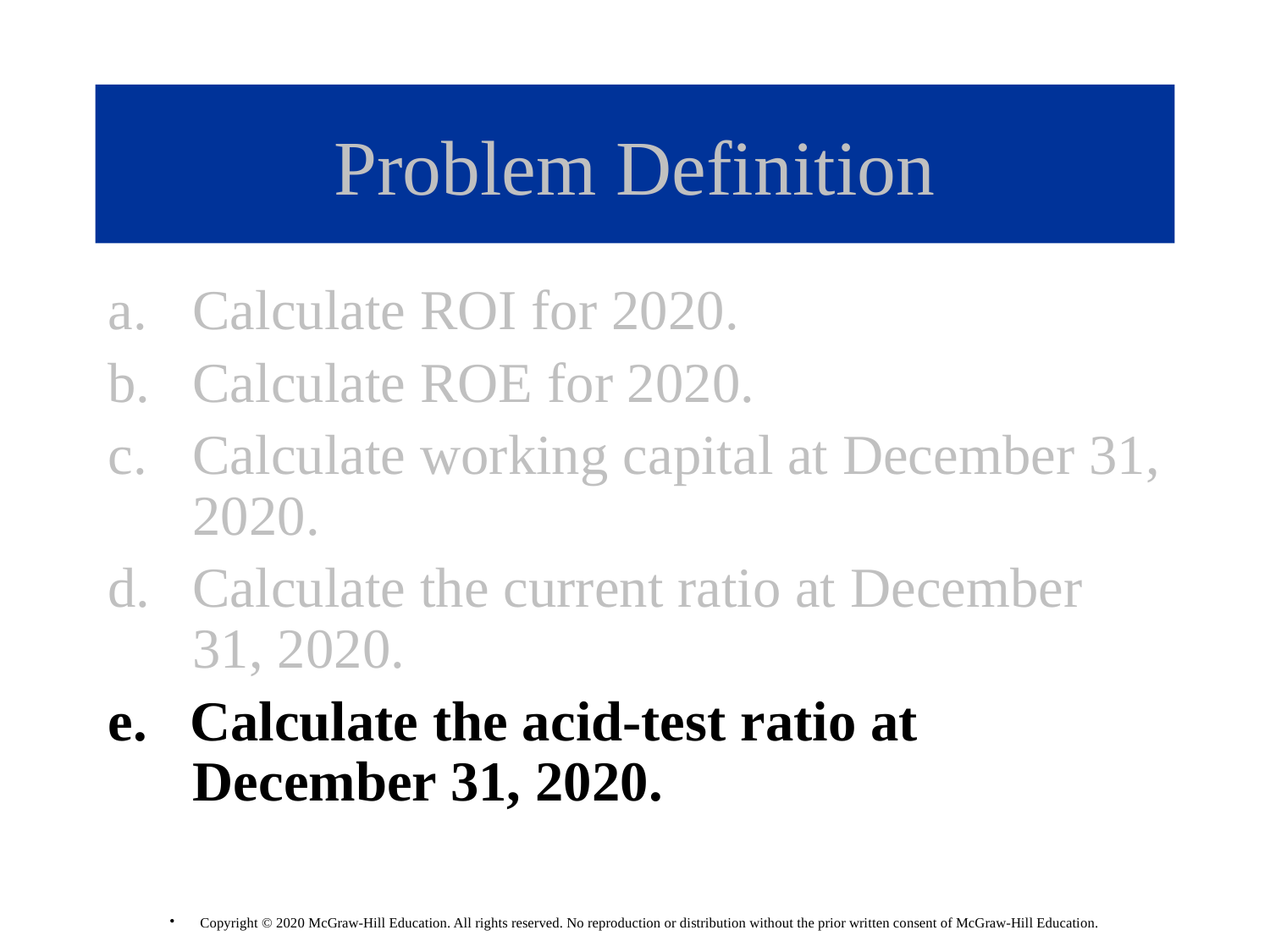

# Problem Definition
Calculate ROI for 2020.
Calculate ROE for 2020.
Calculate working capital at December 31, 2020.
Calculate the current ratio at December 31, 2020.
e.   Calculate the acid-test ratio at December 31, 2020.